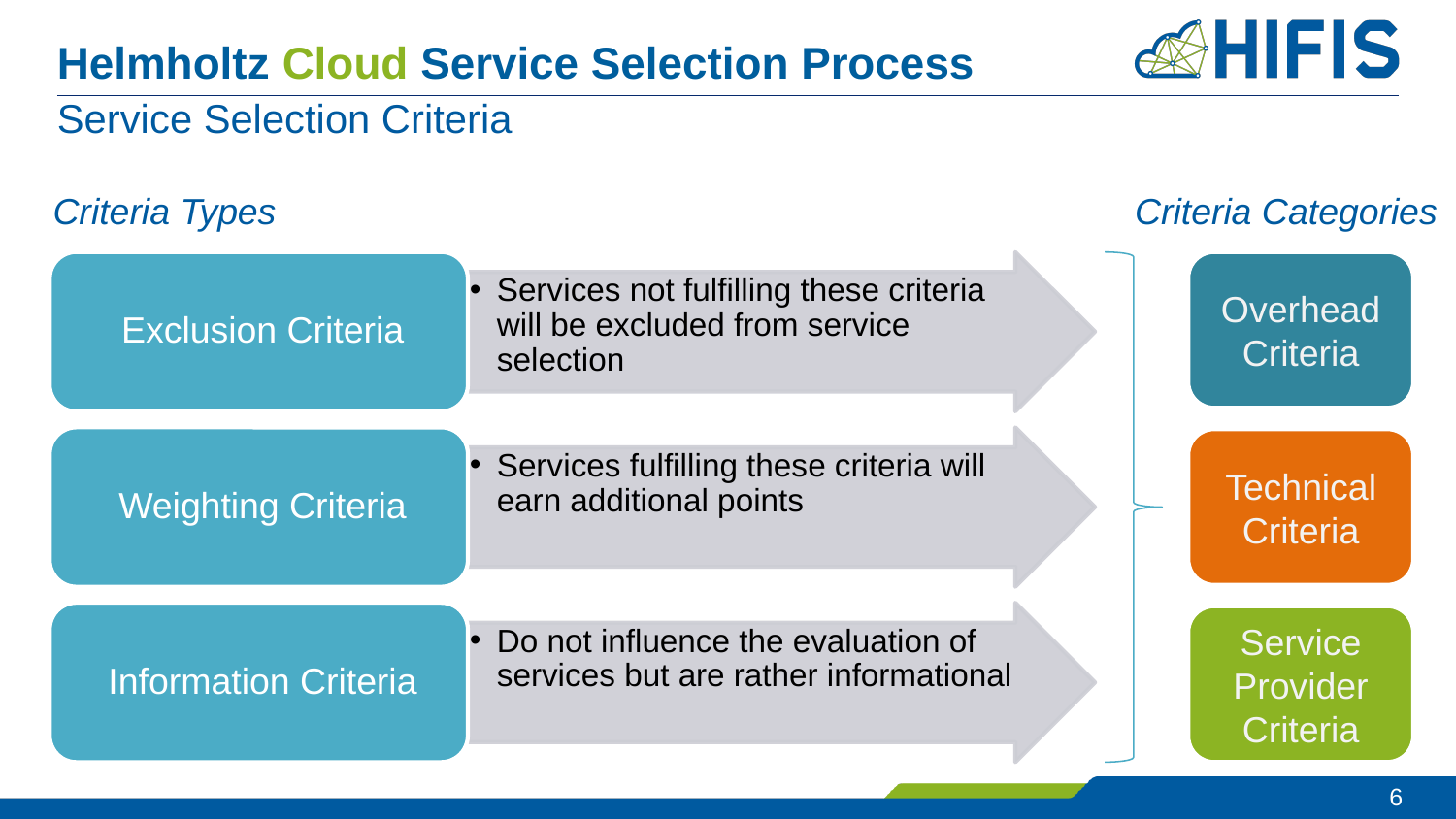

# Helmholtz Cloud Service Selection Process
Service Selection Criteria
Criteria Types
Criteria Categories
Services not fulfilling these criteria will be excluded from service selection
Exclusion Criteria
Services fulfilling these criteria will earn additional points
Weighting Criteria
Do not influence the evaluation of services but are rather informational
Information Criteria

Overhead Criteria
Technical Criteria
Service Provider Criteria